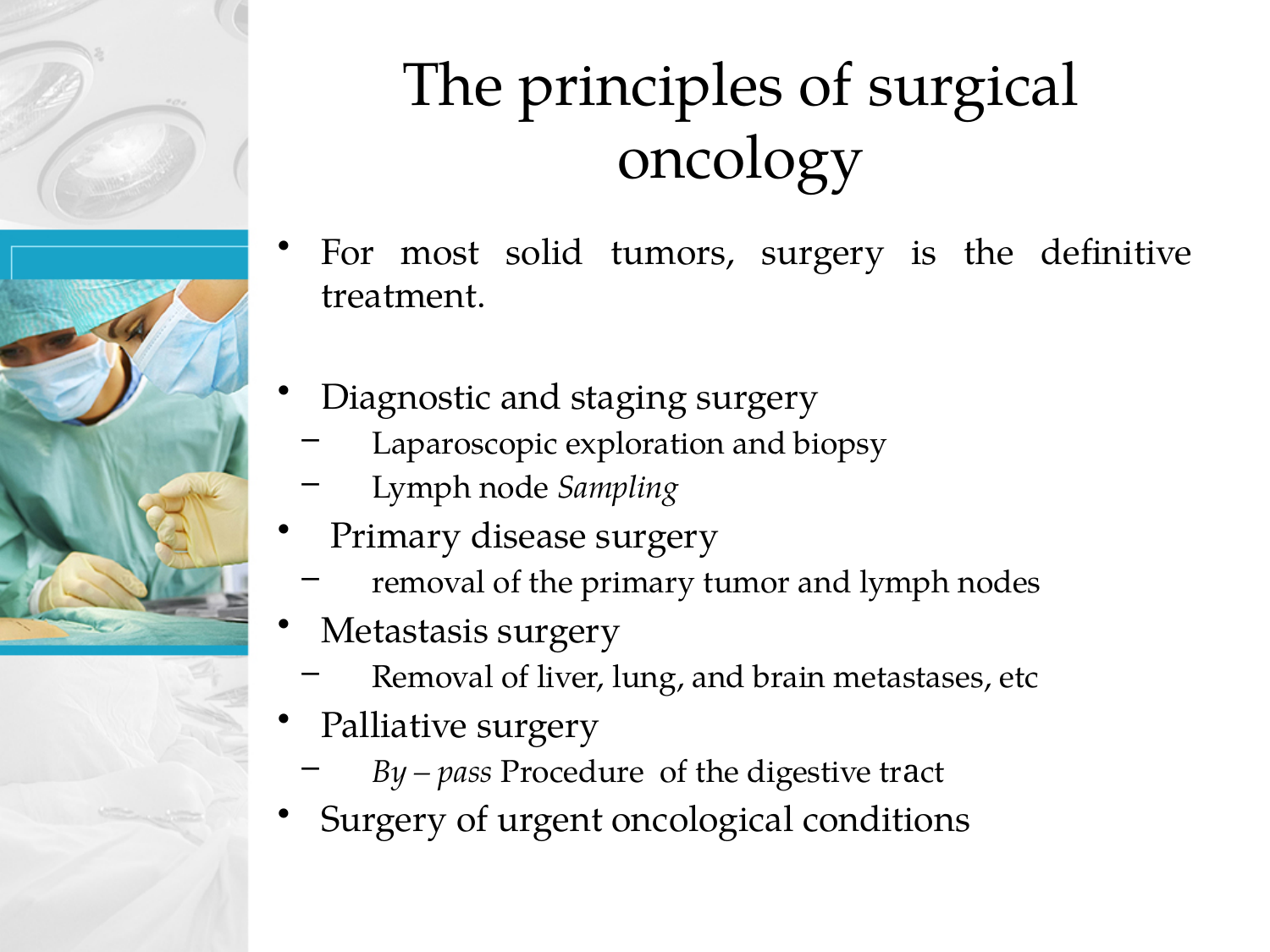

# The principles of surgical oncology
For most solid tumors, surgery is the definitive treatment.

Diagnostic and staging surgery
Laparoscopic exploration and biopsy
Lymph node Sampling
 Primary disease surgery
removal of the primary tumor and lymph nodes
Metastasis surgery
Removal of liver, lung, and brain metastases, etc
Palliative surgery
By – pass Procedure  of the digestive trаct
Surgery of urgent oncological conditions